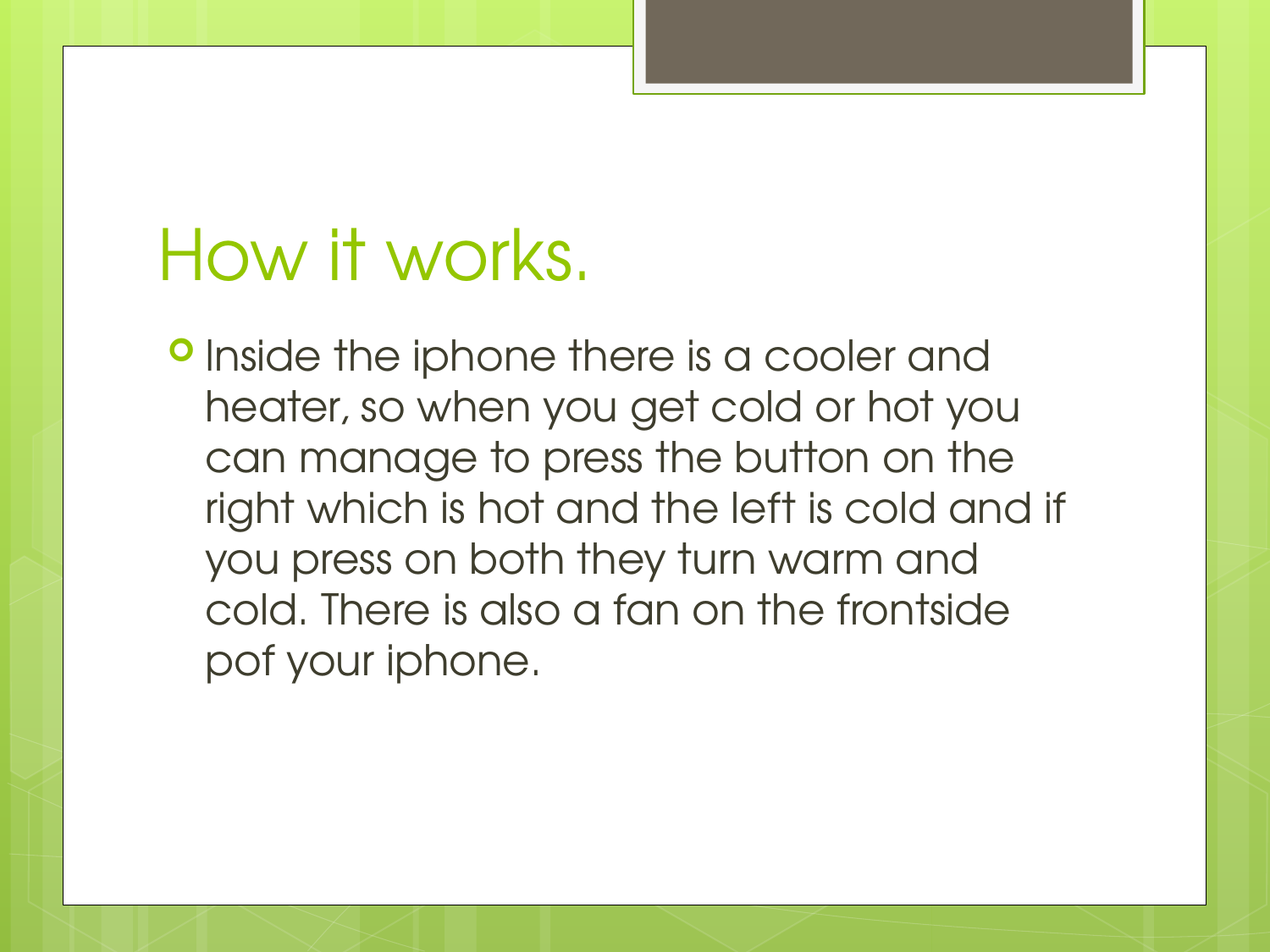

# How it works.
Inside the iphone there is a cooler and heater, so when you get cold or hot you can manage to press the button on the right which is hot and the left is cold and if you press on both they turn warm and cold. There is also a fan on the frontside pof your iphone.